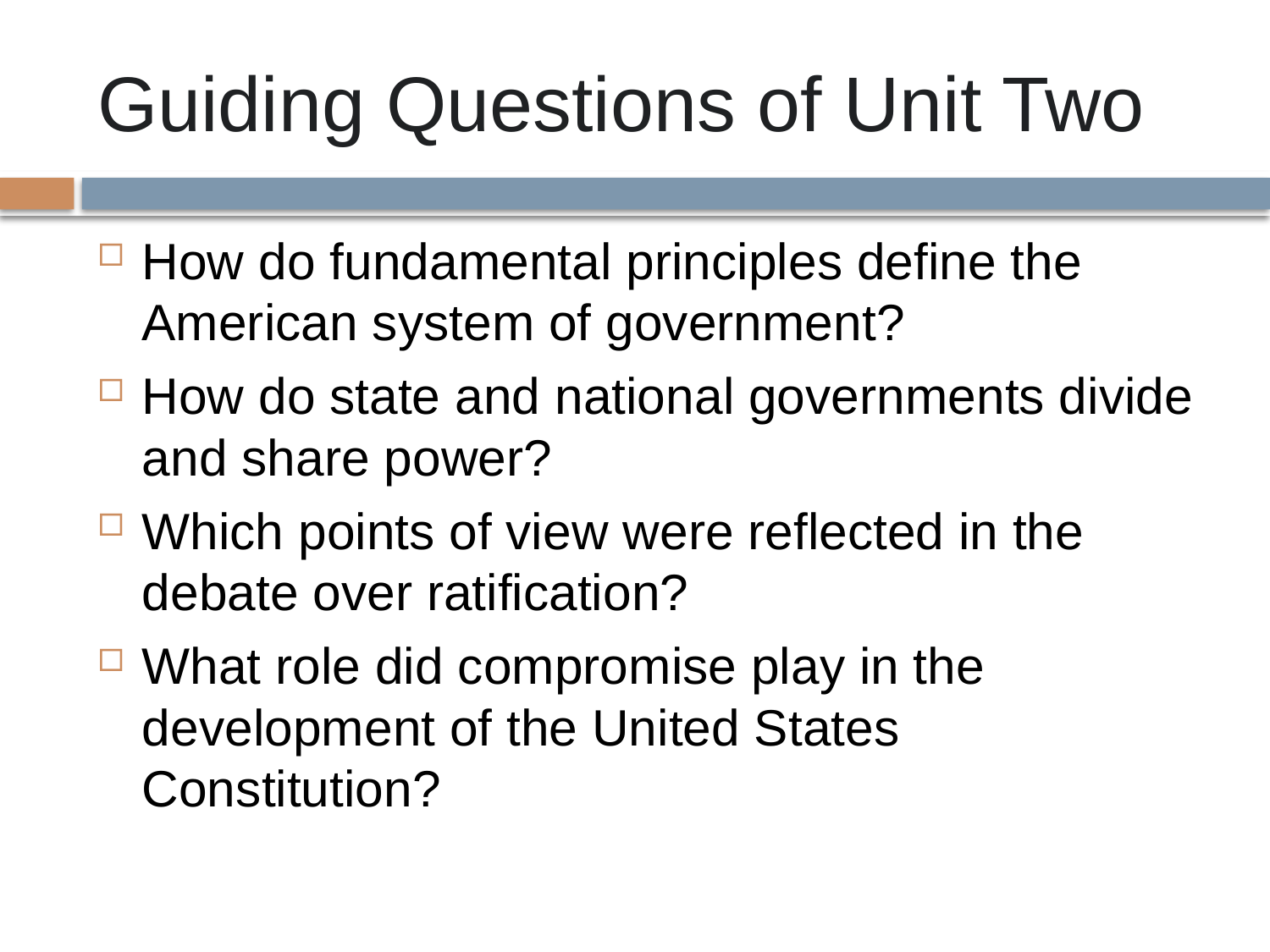

# Guiding Questions of Unit Two
How do fundamental principles define the American system of government?
How do state and national governments divide and share power?
Which points of view were reflected in the debate over ratification?
What role did compromise play in the development of the United States Constitution?